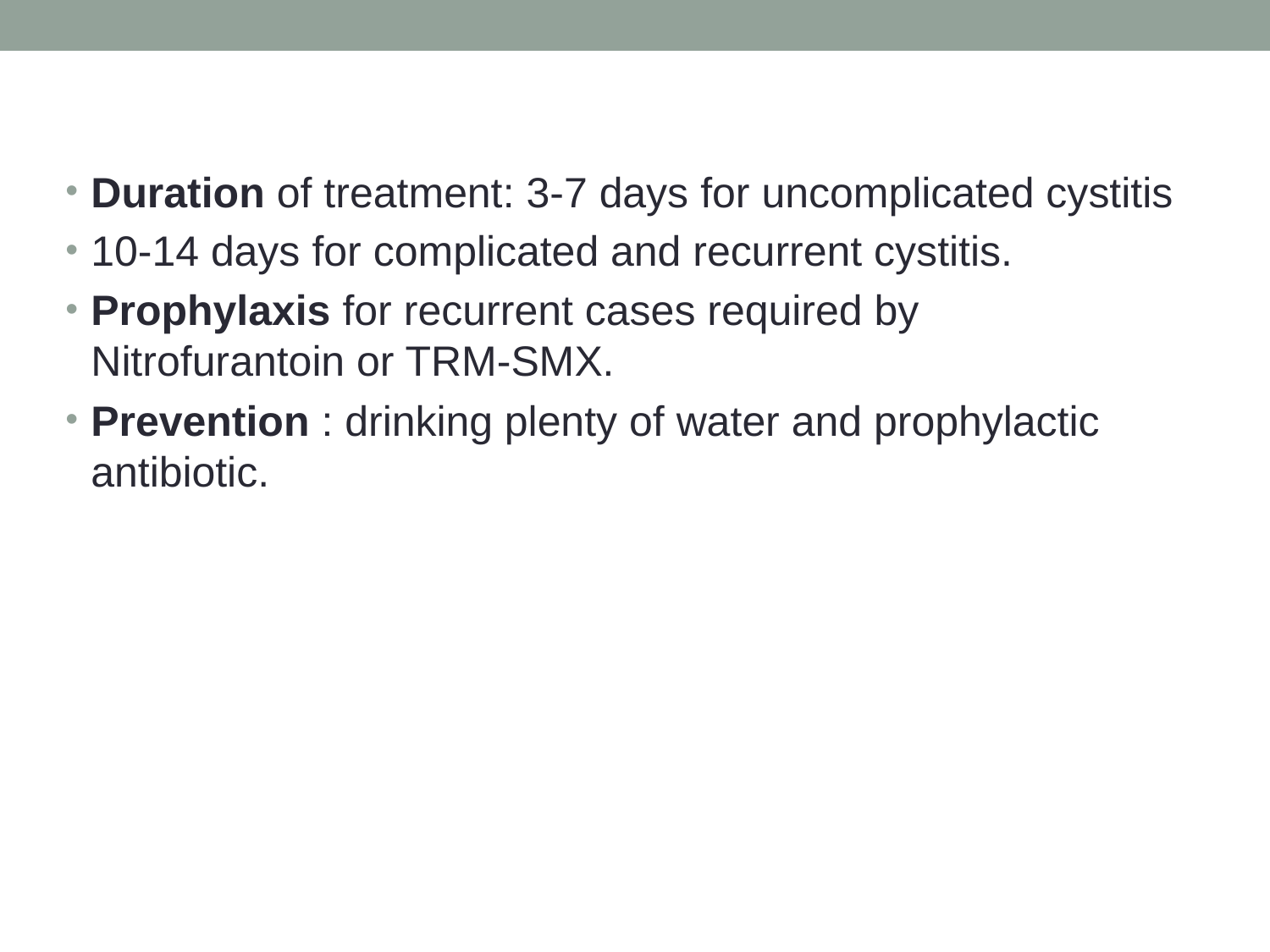

Duration of treatment: 3-7 days for uncomplicated cystitis
10-14 days for complicated and recurrent cystitis.
Prophylaxis for recurrent cases required by Nitrofurantoin or TRM-SMX.
Prevention : drinking plenty of water and prophylactic antibiotic.